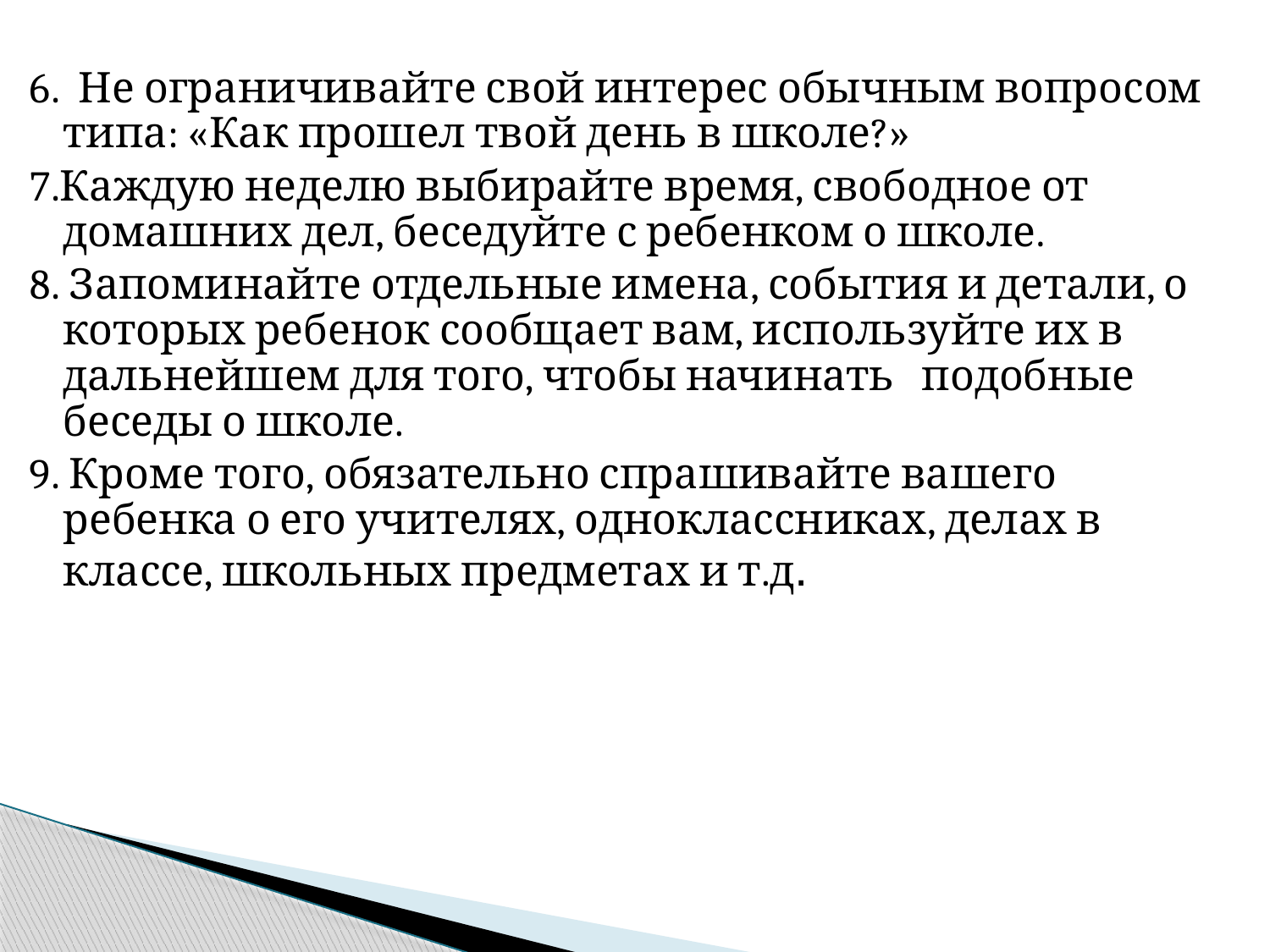

6.  Не ограничивайте свой интерес обычным вопросом типа: «Как прошел твой день в школе?»
7.Каждую неделю выбирайте время, свободное от             домашних дел, беседуйте с ребенком о школе.
8. Запоминайте отдельные имена, события и детали, о которых ребенок сообщает вам, используйте их в дальнейшем для того, чтобы начинать   подобные беседы о школе.
9. Кроме того, обязательно спрашивайте вашего             ребенка о его учителях, одноклассниках, делах в классе, школьных предметах и т.д.